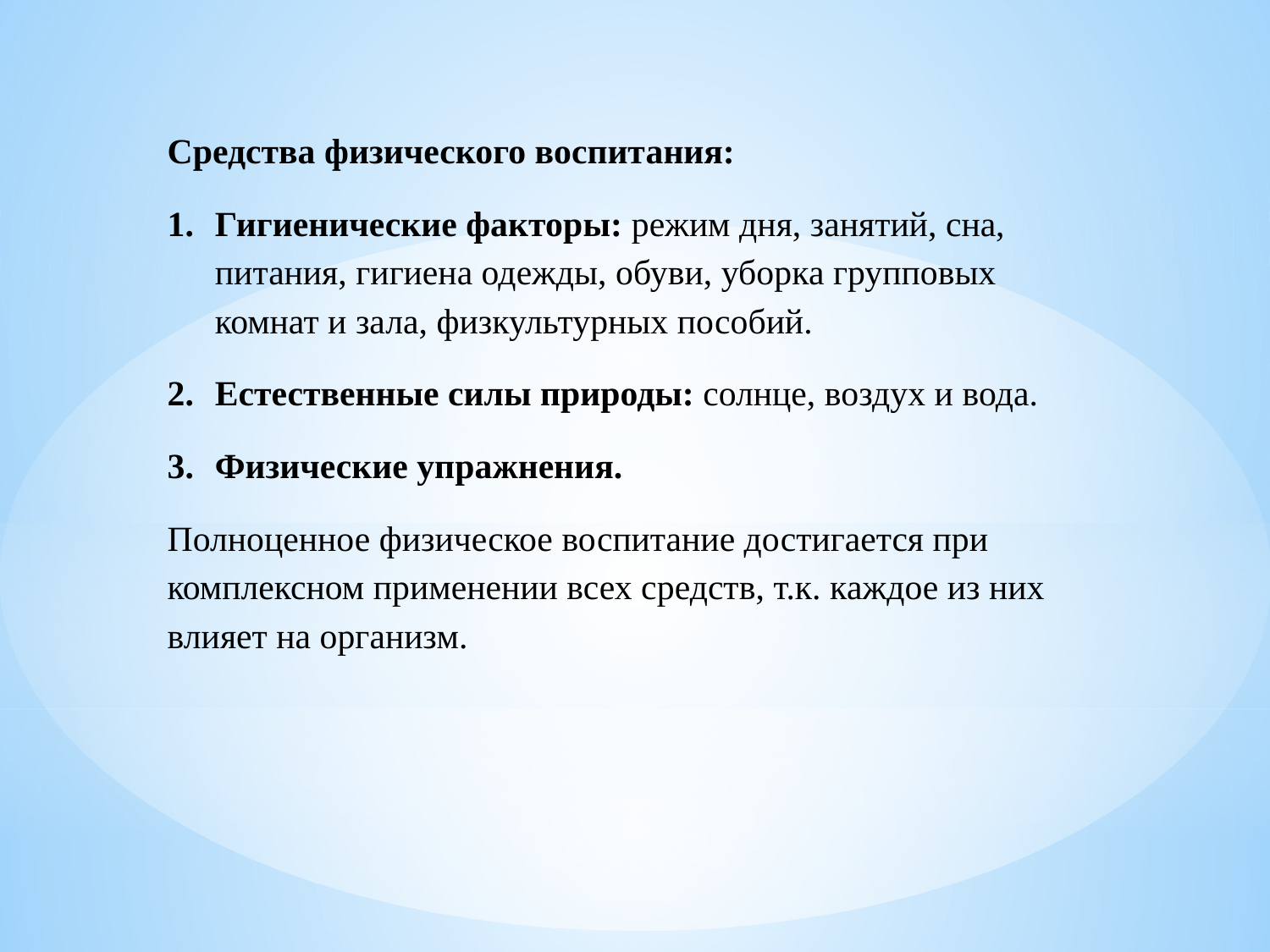

Средства физического воспитания:
Гигиенические факторы: режим дня, занятий, сна, питания, гигиена одежды, обуви, уборка групповых комнат и зала, физкультурных пособий.
Естественные силы природы: солнце, воздух и вода.
Физические упражнения.
Полноценное физическое воспитание достигается при комплексном применении всех средств, т.к. каждое из них влияет на организм.